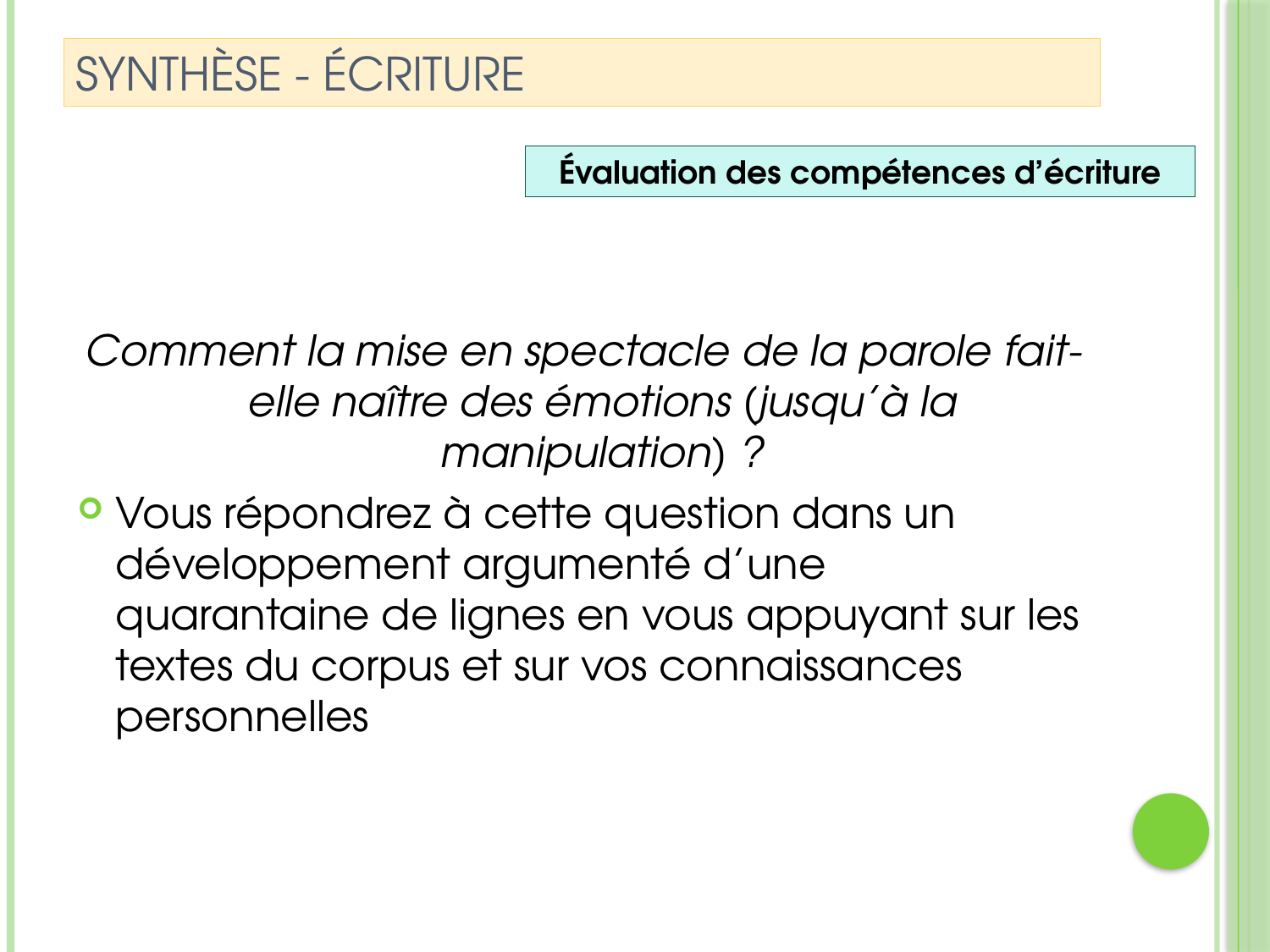

# Synthèse - écriture
Évaluation des compétences d’écriture

Comment la mise en spectacle de la parole fait-elle naître des émotions (jusqu’à la manipulation) ?
Vous répondrez à cette question dans un développement argumenté d’une quarantaine de lignes en vous appuyant sur les textes du corpus et sur vos connaissances personnelles